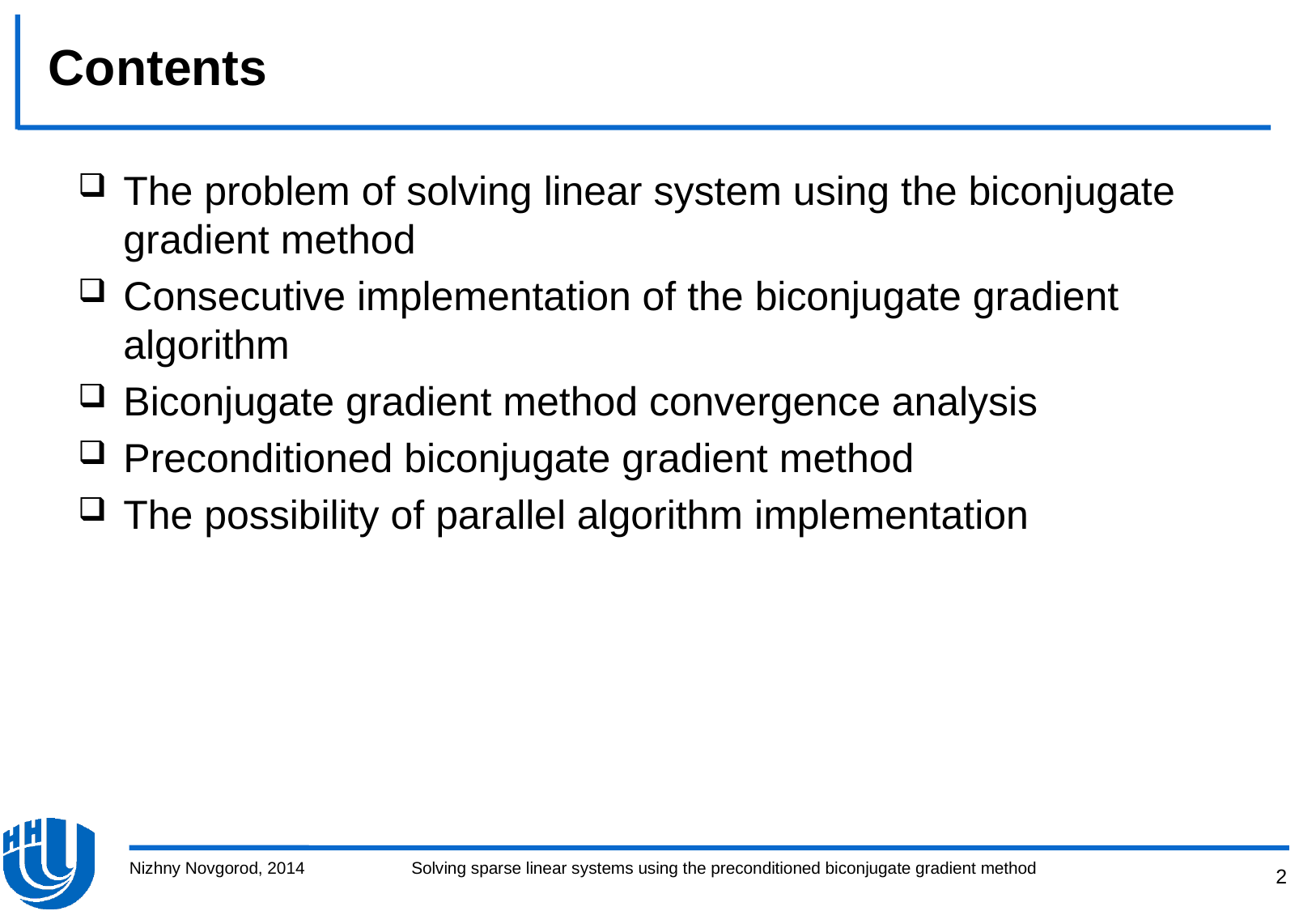

# Contents
The problem of solving linear system using the biconjugate gradient method
Consecutive implementation of the biconjugate gradient algorithm
Biconjugate gradient method convergence analysis
Preconditioned biconjugate gradient method
The possibility of parallel algorithm implementation
Nizhny Novgorod, 2014
Solving sparse linear systems using the preconditioned biconjugate gradient method